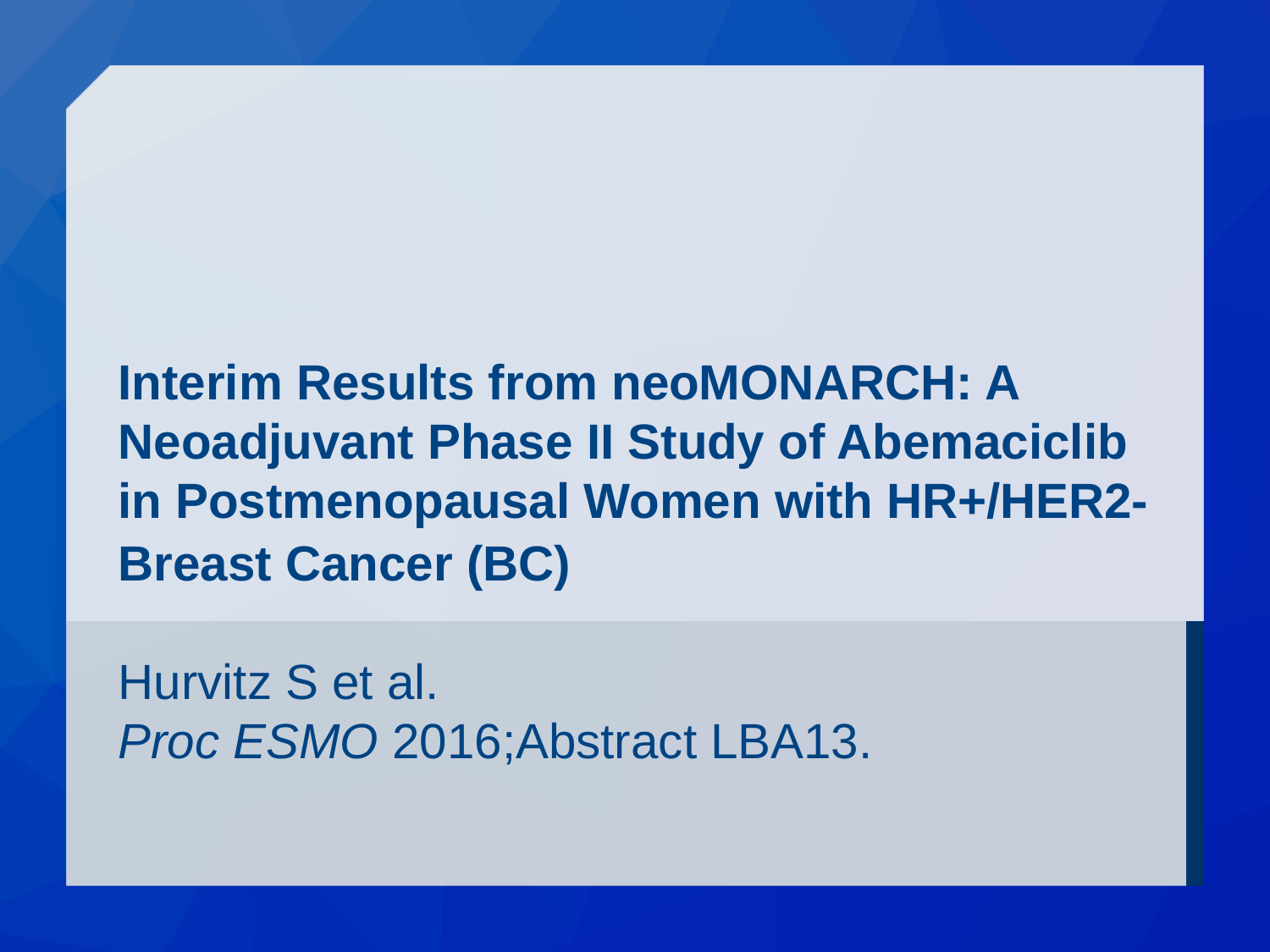

# Interim Results from neoMONARCH: A Neoadjuvant Phase II Study of Abemaciclib in Postmenopausal Women with HR+/HER2- Breast Cancer (BC)
Hurvitz S et al.
Proc ESMO 2016;Abstract LBA13.